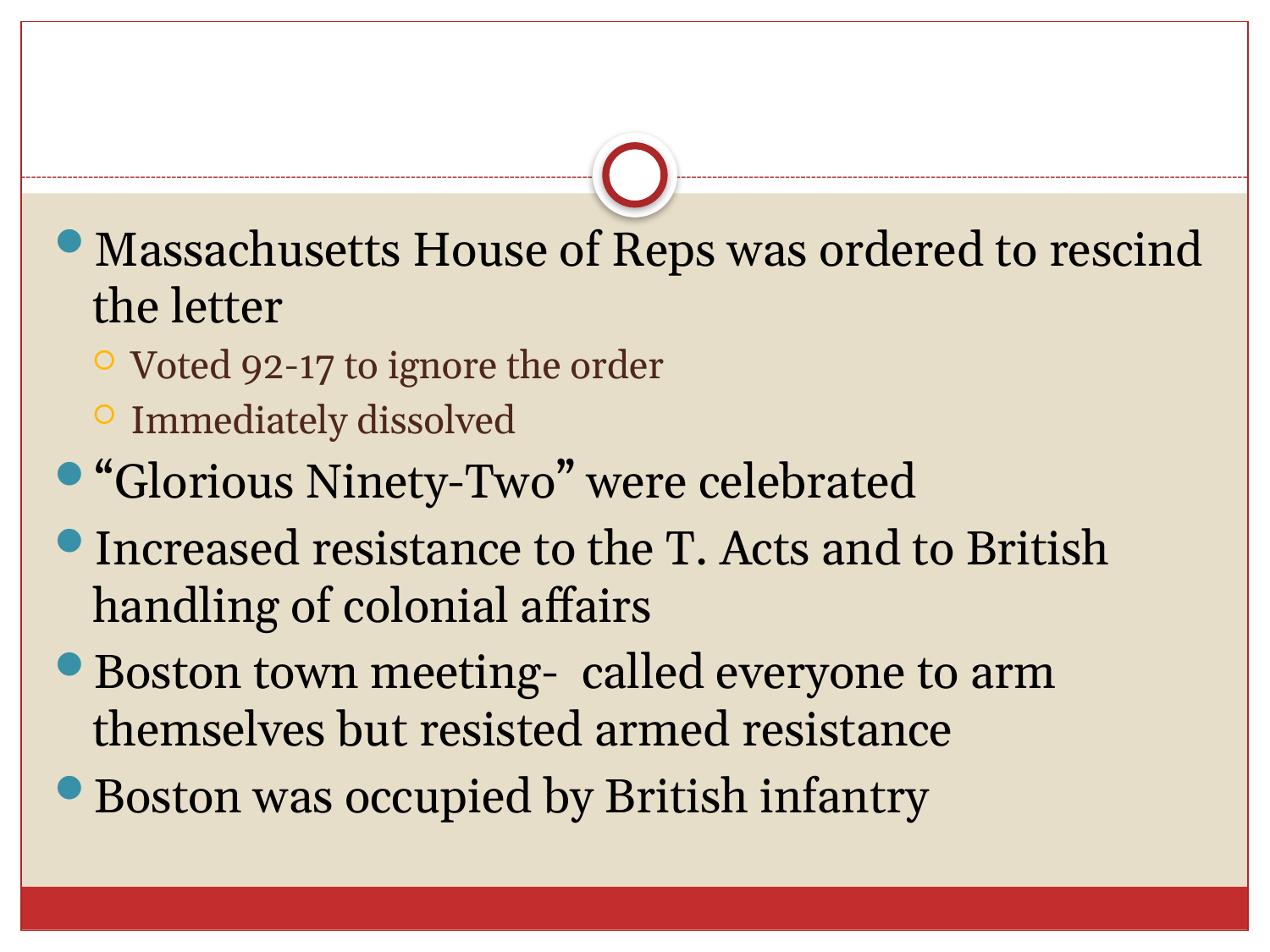

#
Massachusetts House of Reps was ordered to rescind the letter
Voted 92-17 to ignore the order
Immediately dissolved
“Glorious Ninety-Two” were celebrated
Increased resistance to the T. Acts and to British handling of colonial affairs
Boston town meeting-  called everyone to arm themselves but resisted armed resistance
Boston was occupied by British infantry